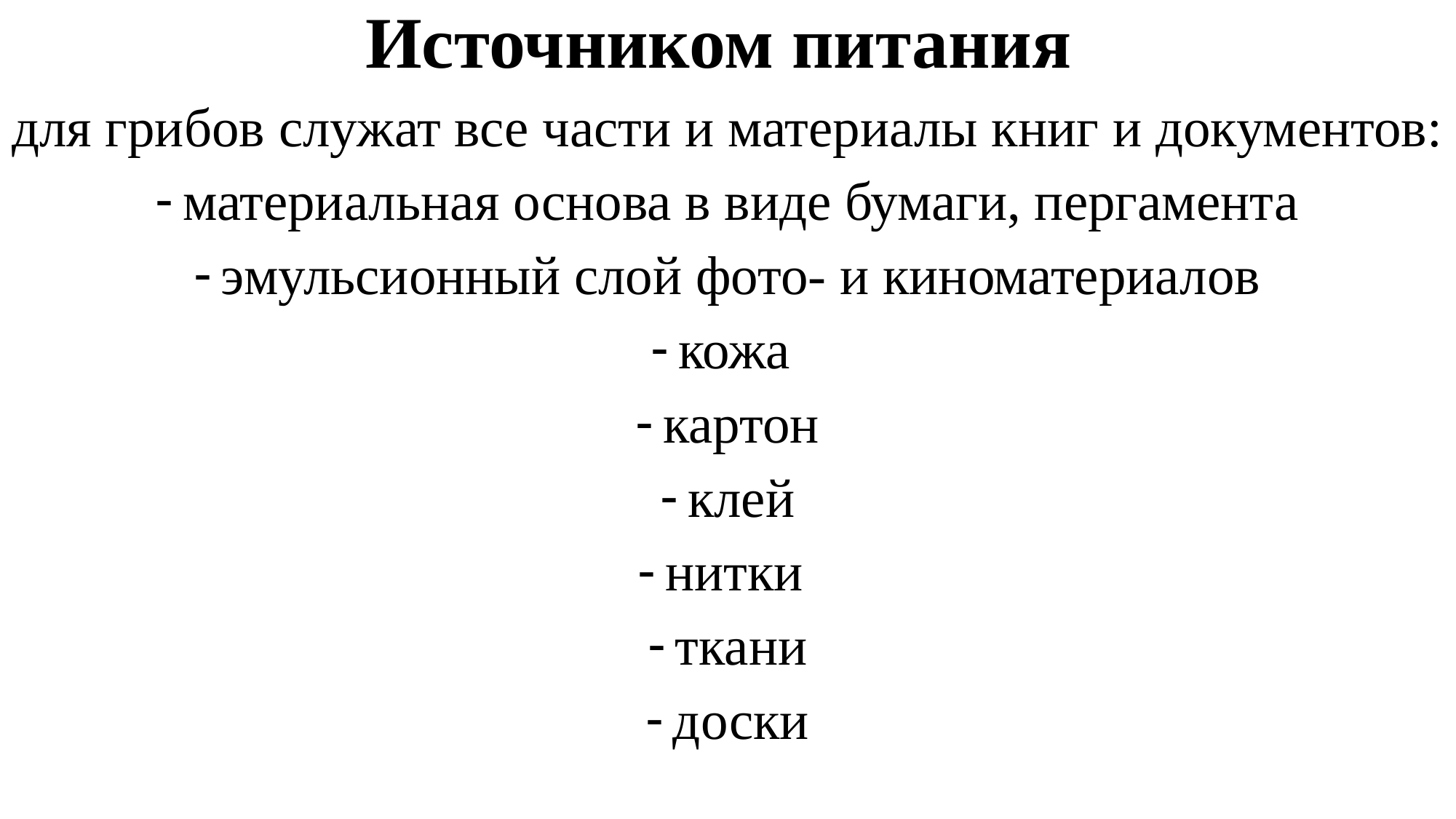

Источником питания
для грибов служат все части и материалы книг и документов:
материальная основа в виде бумаги, пергамента
эмульсионный слой фото- и киноматериалов
кожа
картон
клей
нитки
ткани
доски